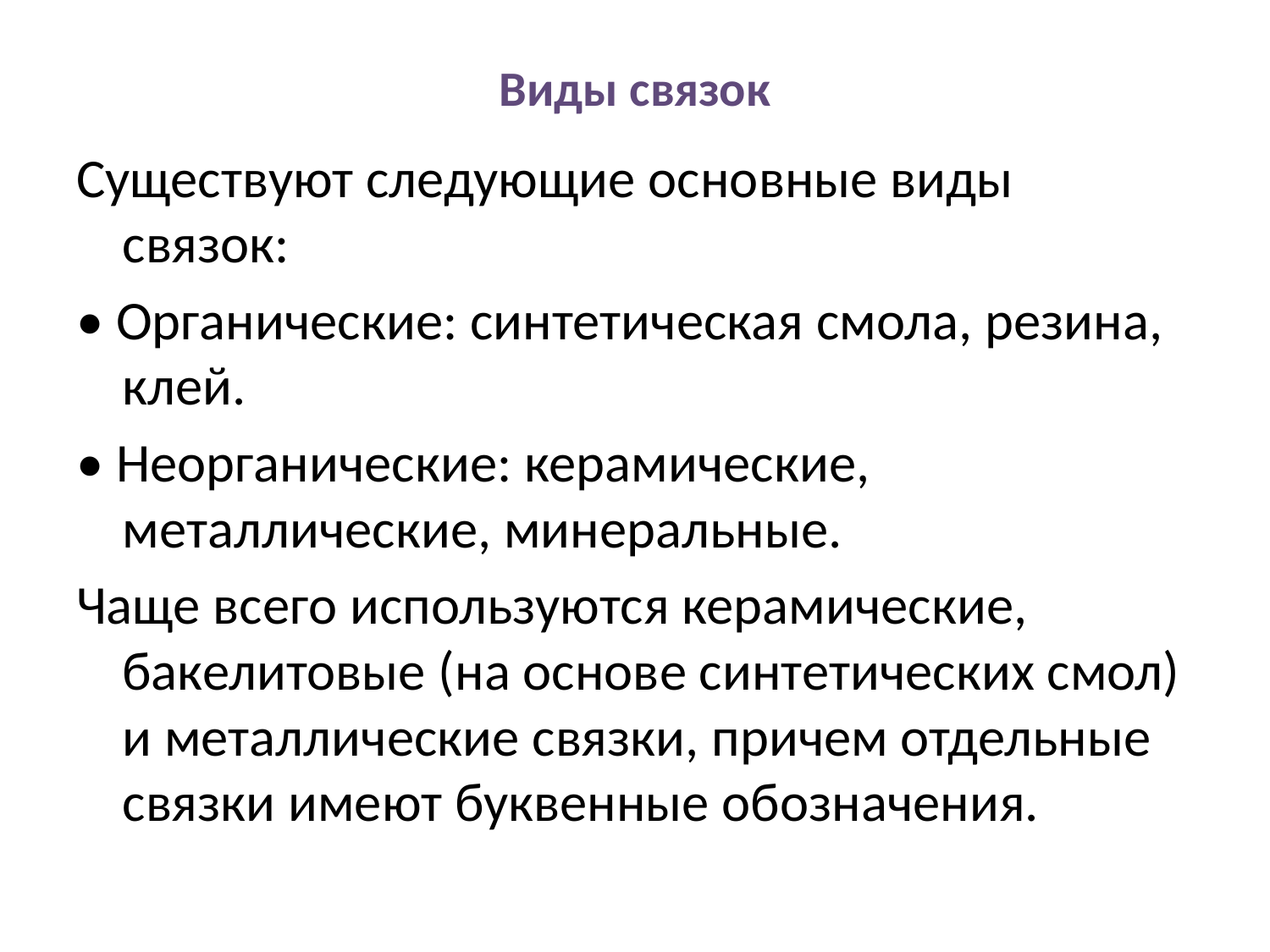

# Виды связок
Существуют следующие основные виды связок:
• Органические: синтетическая смола, резина, клей.
• Неорганические: керамические, металлические, минеральные.
Чаще всего используются керамические, бакелитовые (на основе синтетических смол) и металлические связки, причем отдельные связки имеют буквенные обозначения.